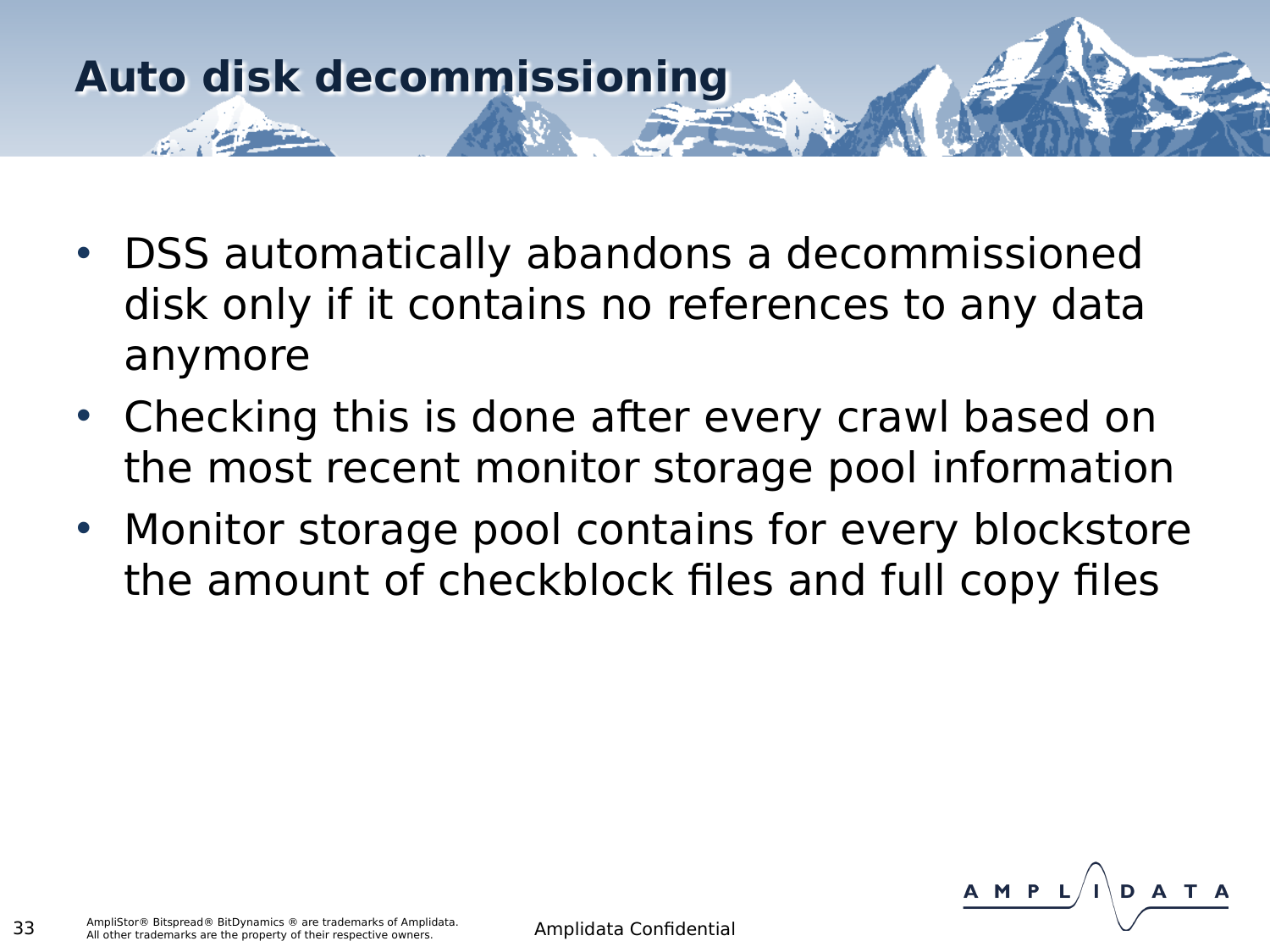

# Auto disk decommissioning
DSS automatically abandons a decommissioned disk only if it contains no references to any data anymore
Checking this is done after every crawl based on the most recent monitor storage pool information
Monitor storage pool contains for every blockstore the amount of checkblock files and full copy files
33
Amplidata Confidential